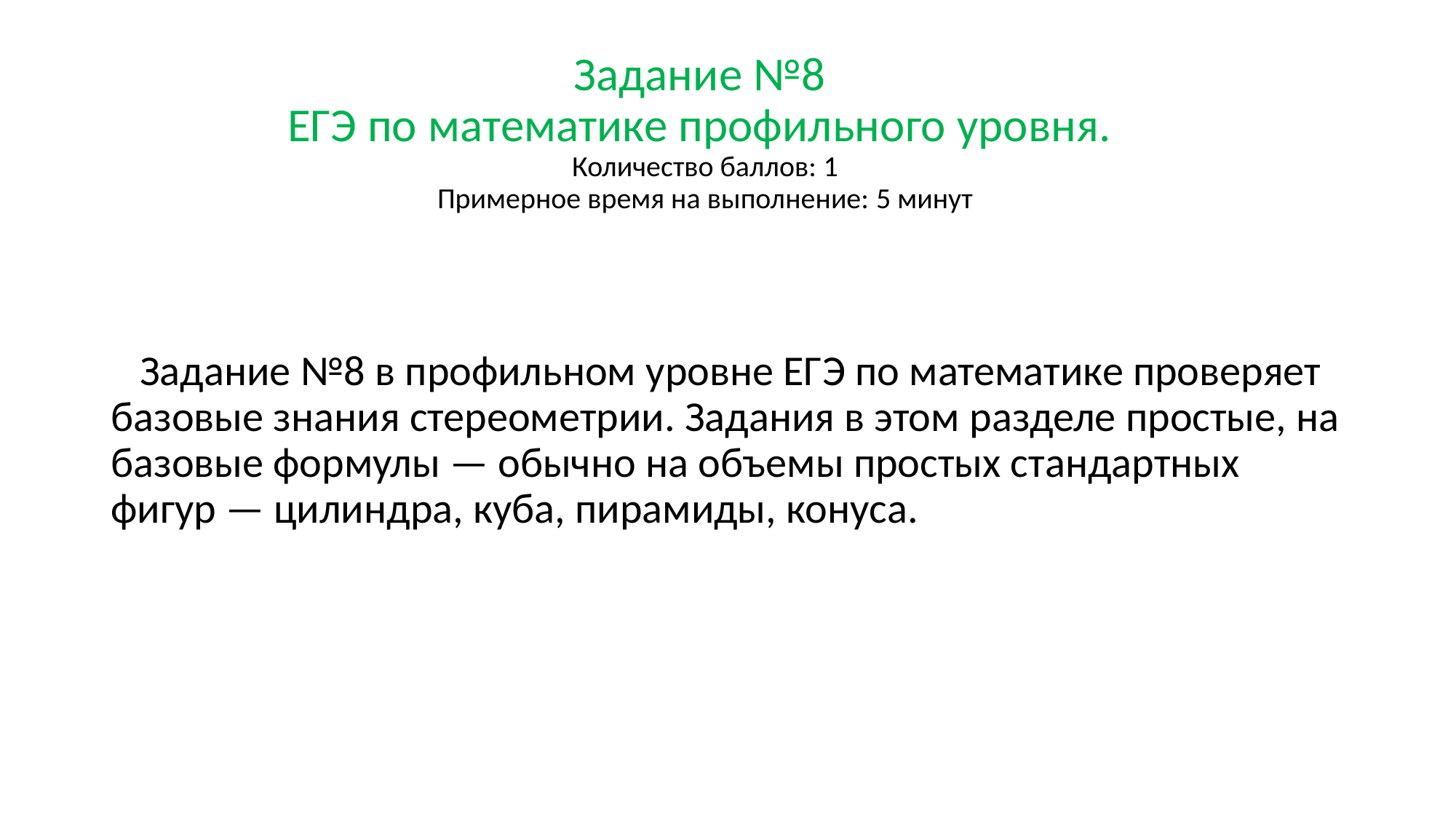

# Задание №8 ЕГЭ по математике профильного уровня. Количество баллов: 1 Примерное время на выполнение: 5 минут

   Задание №8 в профильном уровне ЕГЭ по математике проверяет базовые знания стереометрии. Задания в этом разделе простые, на базовые формулы — обычно на объемы простых стандартных фигур — цилиндра, куба, пирамиды, конуса.